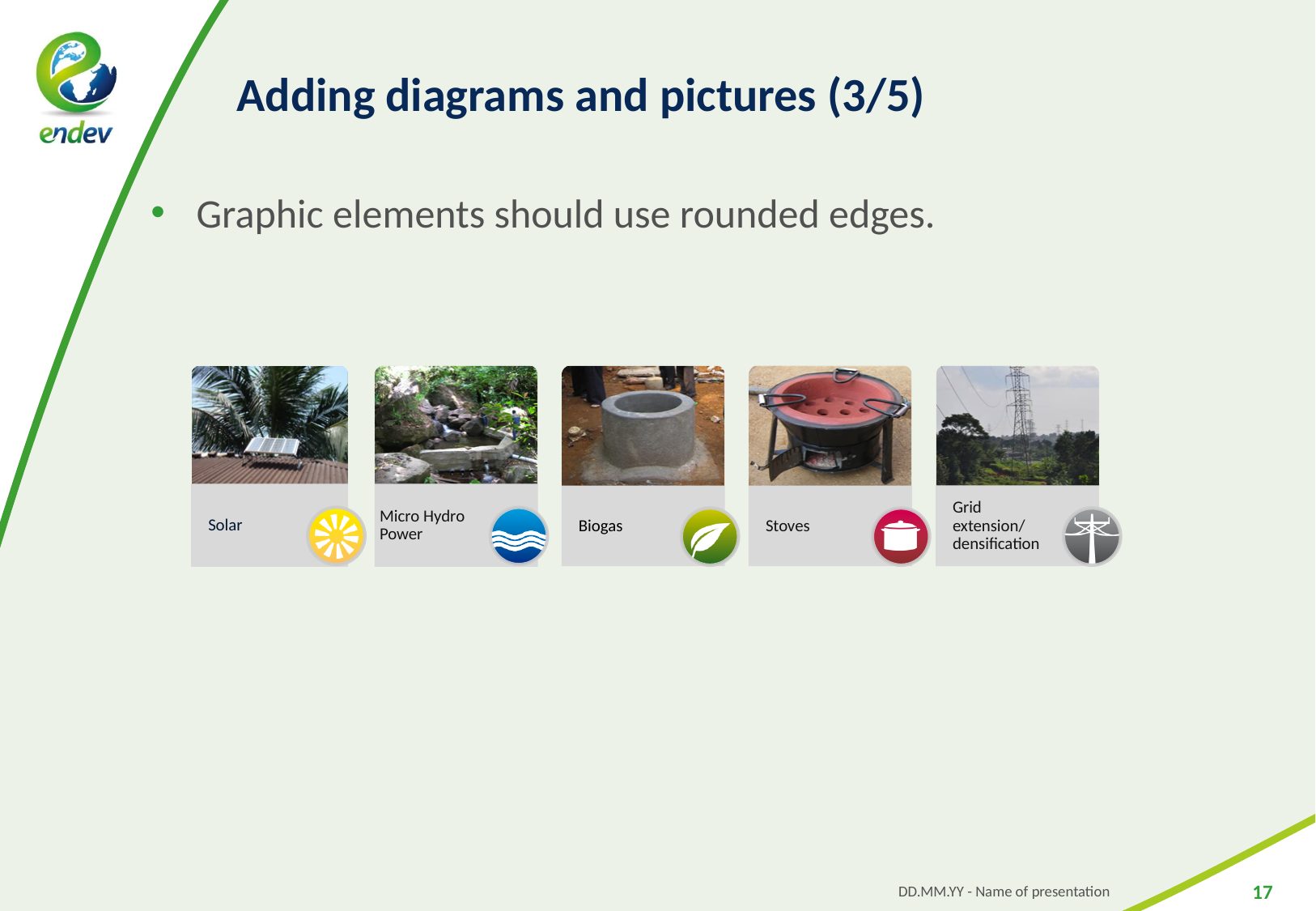

# Adding diagrams and pictures (3/5)
Graphic elements should use rounded edges.

Solar
Micro Hydro Power
Biogas
Stoves
Grid extension/
densification

DD.MM.YY - Name of presentation
17